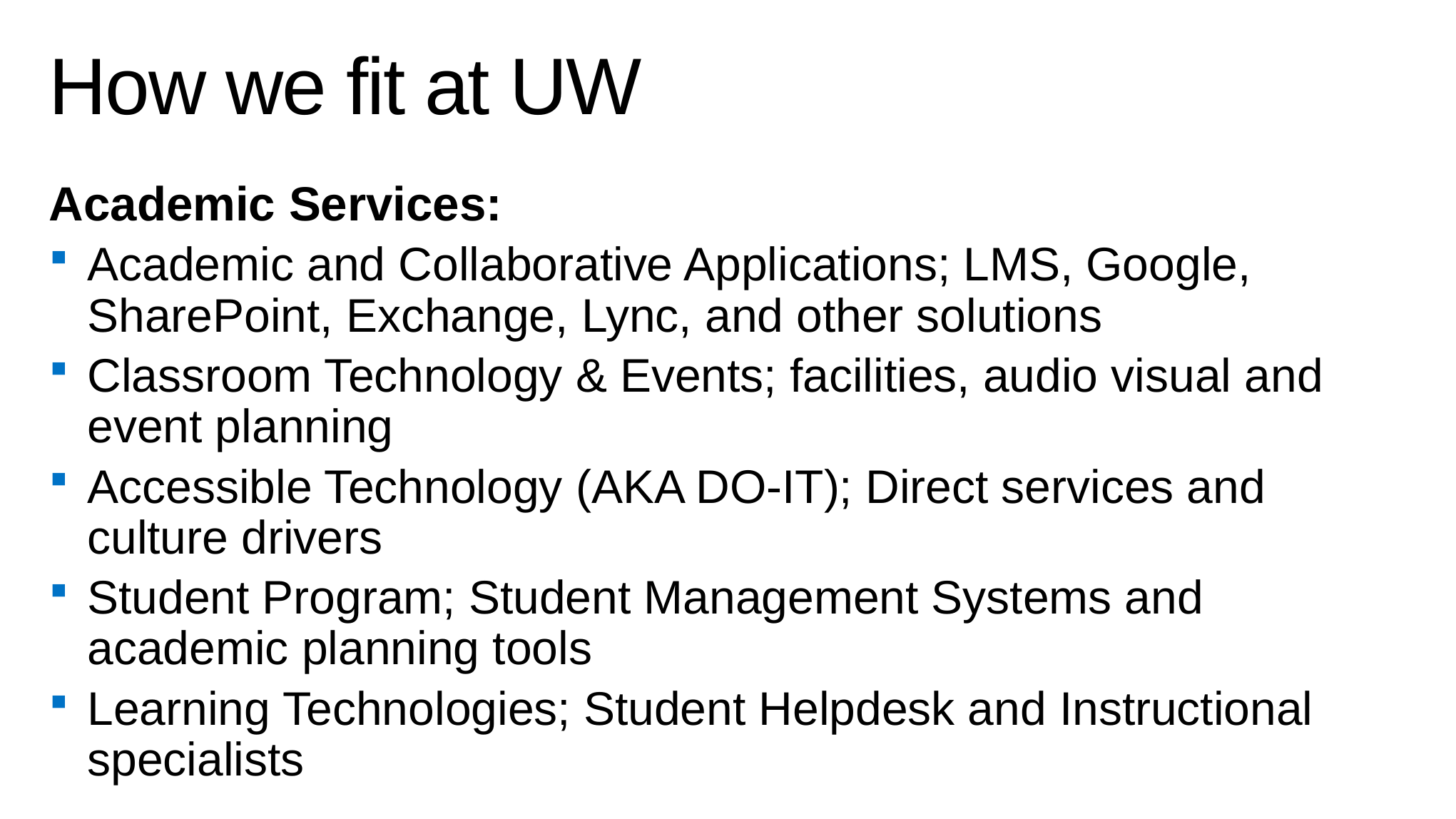

# How we fit at UW
Academic Services:
Academic and Collaborative Applications; LMS, Google, SharePoint, Exchange, Lync, and other solutions
Classroom Technology & Events; facilities, audio visual and event planning
Accessible Technology (AKA DO-IT); Direct services and culture drivers
Student Program; Student Management Systems and academic planning tools
Learning Technologies; Student Helpdesk and Instructional specialists